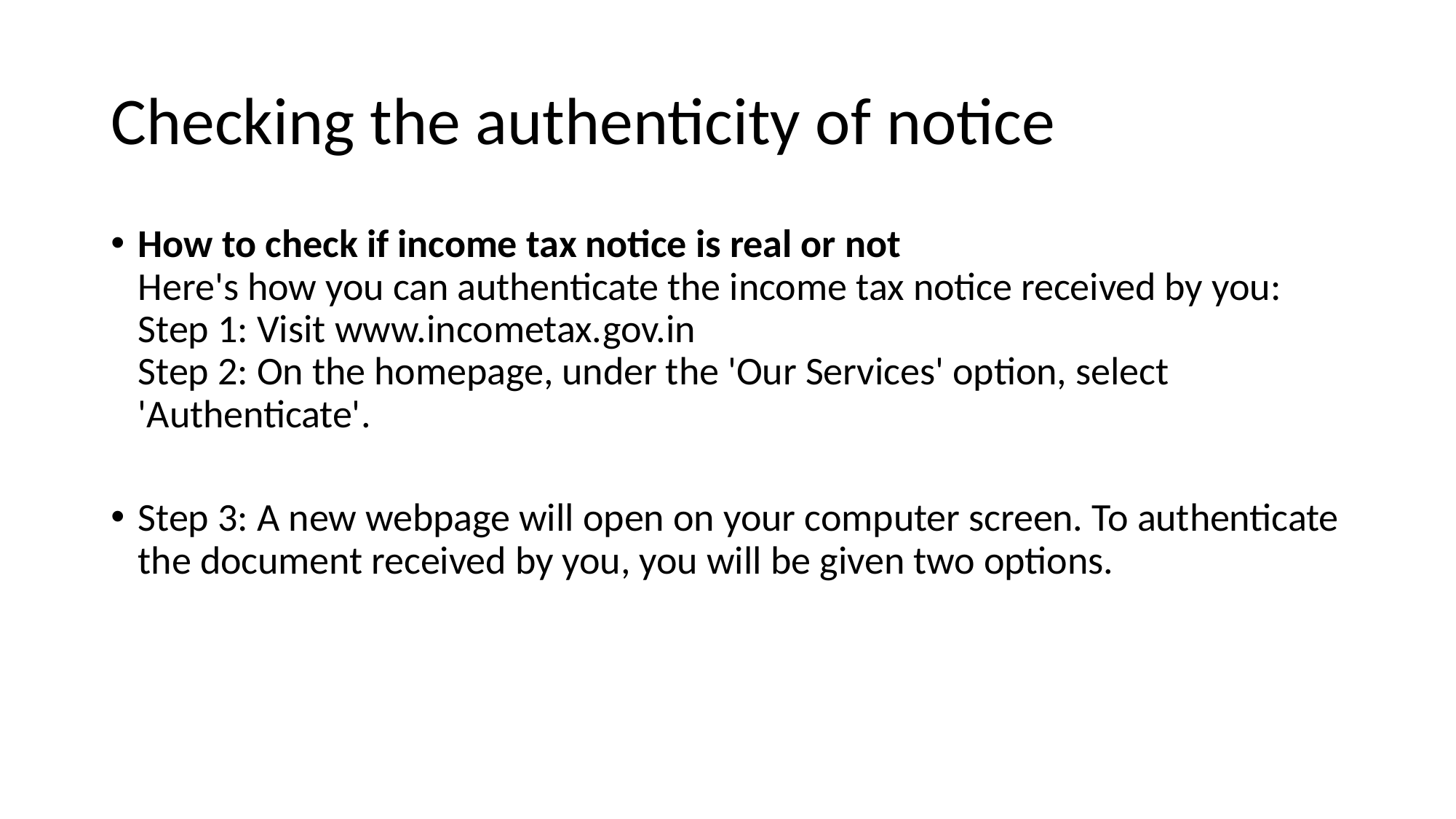

# Checking the authenticity of notice
How to check if income tax notice is real or not
Here's how you can authenticate the income tax notice received by you:
Step 1: Visit www.incometax.gov.in
Step 2: On the homepage, under the 'Our Services' option, select 'Authenticate'.
Step 3: A new webpage will open on your computer screen. To authenticate the document received by you, you will be given two options.